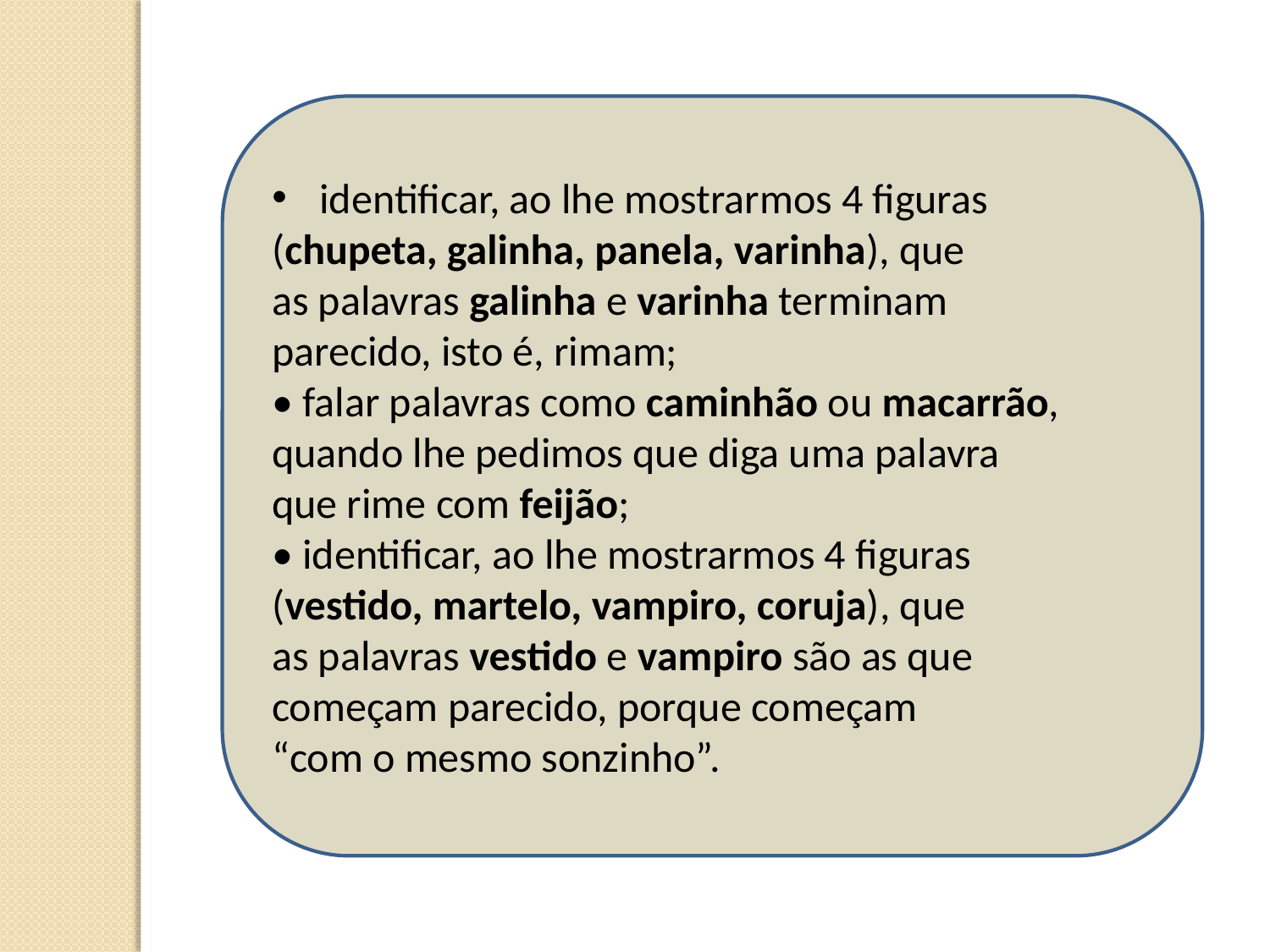

identificar, ao lhe mostrarmos 4 figuras
(chupeta, galinha, panela, varinha), que
as palavras galinha e varinha terminam
parecido, isto é, rimam;
• falar palavras como caminhão ou macarrão,
quando lhe pedimos que diga uma palavra
que rime com feijão;
• identificar, ao lhe mostrarmos 4 figuras
(vestido, martelo, vampiro, coruja), que
as palavras vestido e vampiro são as que
começam parecido, porque começam
“com o mesmo sonzinho”.